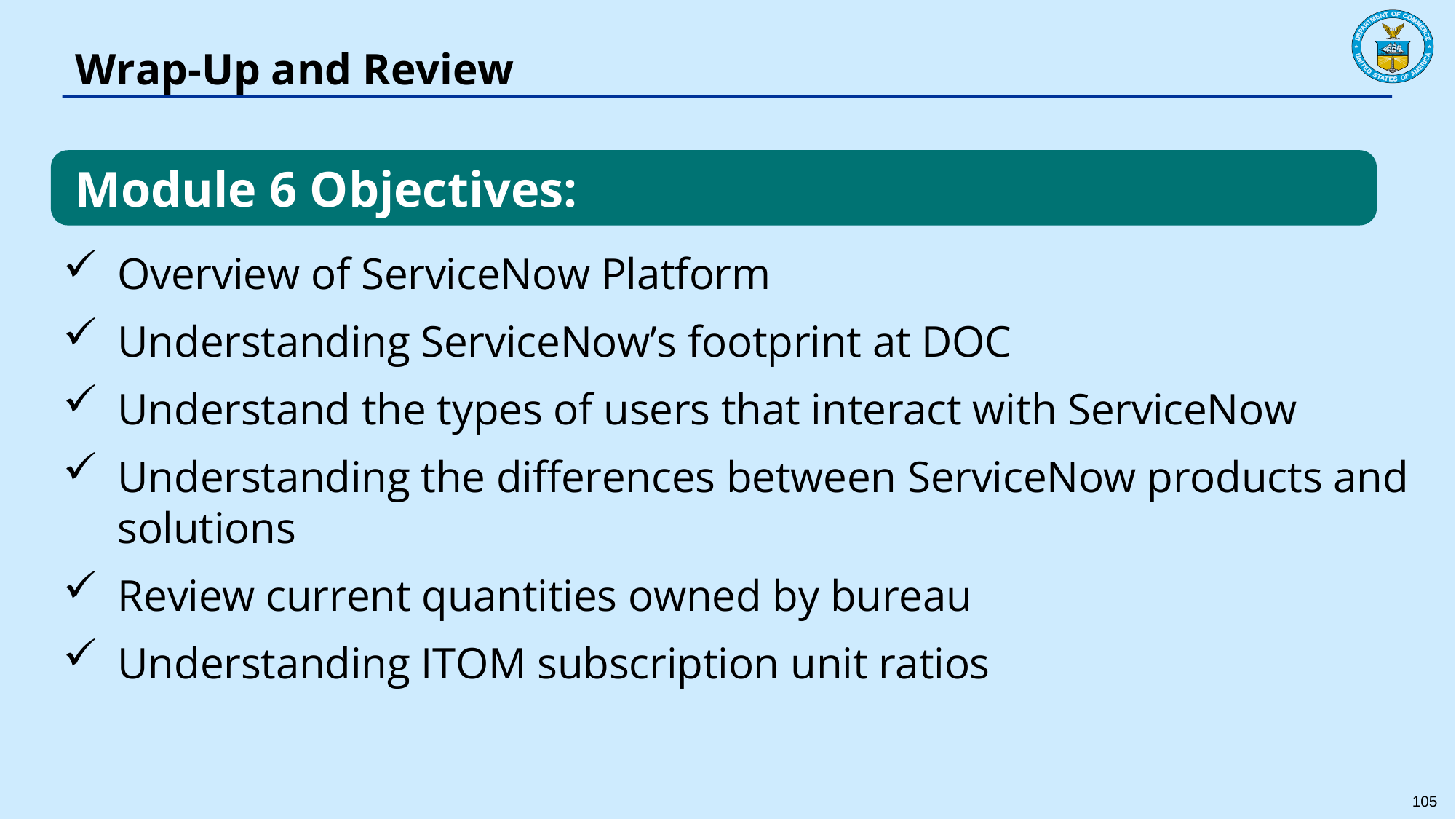

# Wrap-Up and Review
Module 6 Objectives:
Overview of ServiceNow Platform
Understanding ServiceNow’s footprint at DOC
Understand the types of users that interact with ServiceNow
Understanding the differences between ServiceNow products and solutions
Review current quantities owned by bureau
Understanding ITOM subscription unit ratios